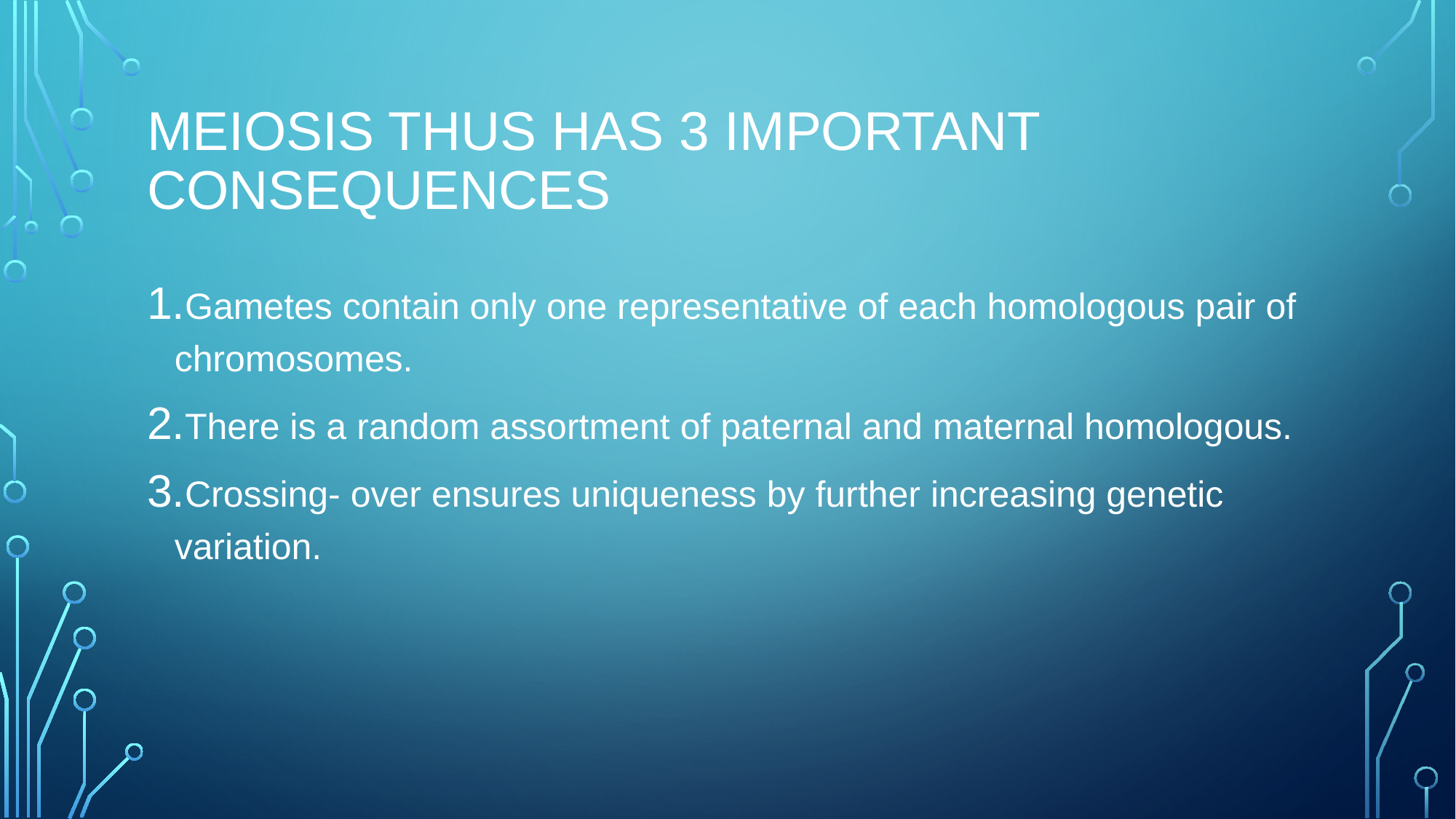

# Meiosis thus has 3 important consequences
Gametes contain only one representative of each homologous pair of chromosomes.
There is a random assortment of paternal and maternal homologous.
Crossing- over ensures uniqueness by further increasing genetic variation.